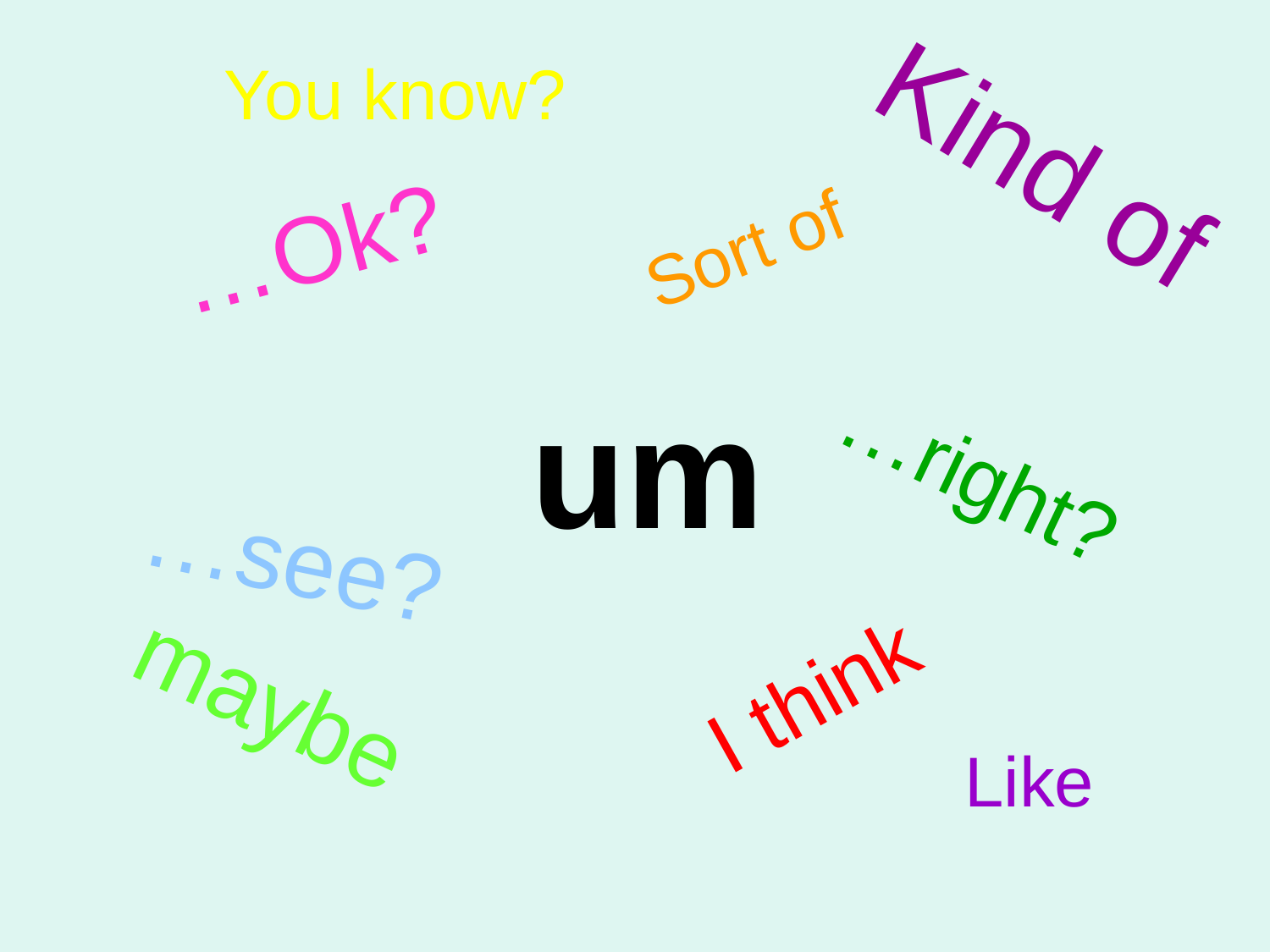

You know?
Kind of
…Ok?
Sort of
um
…right?
…see?
I think
maybe
Like